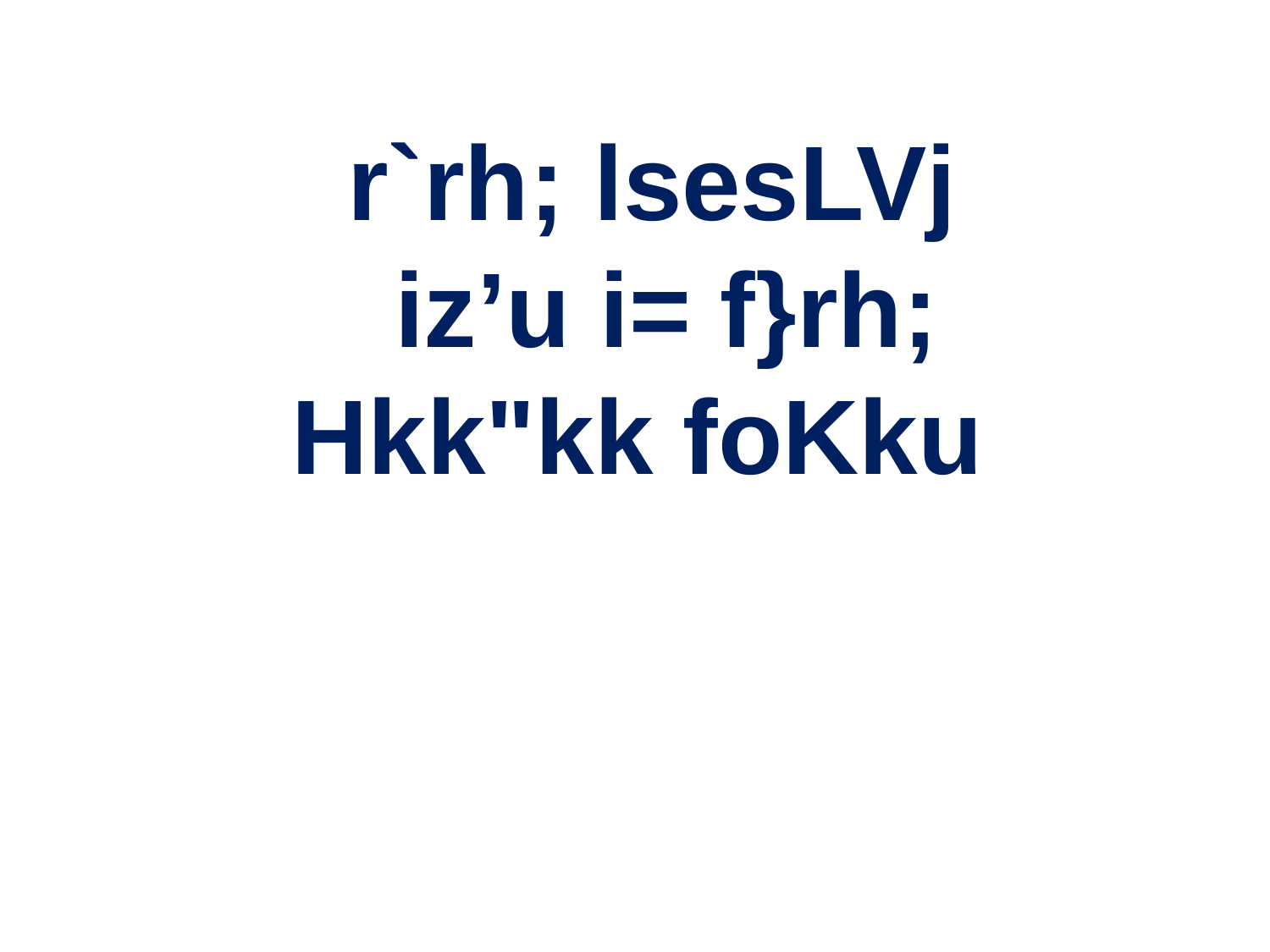

r`rh; lsesLVj
iz’u i= f}rh;
Hkk"kk foKku